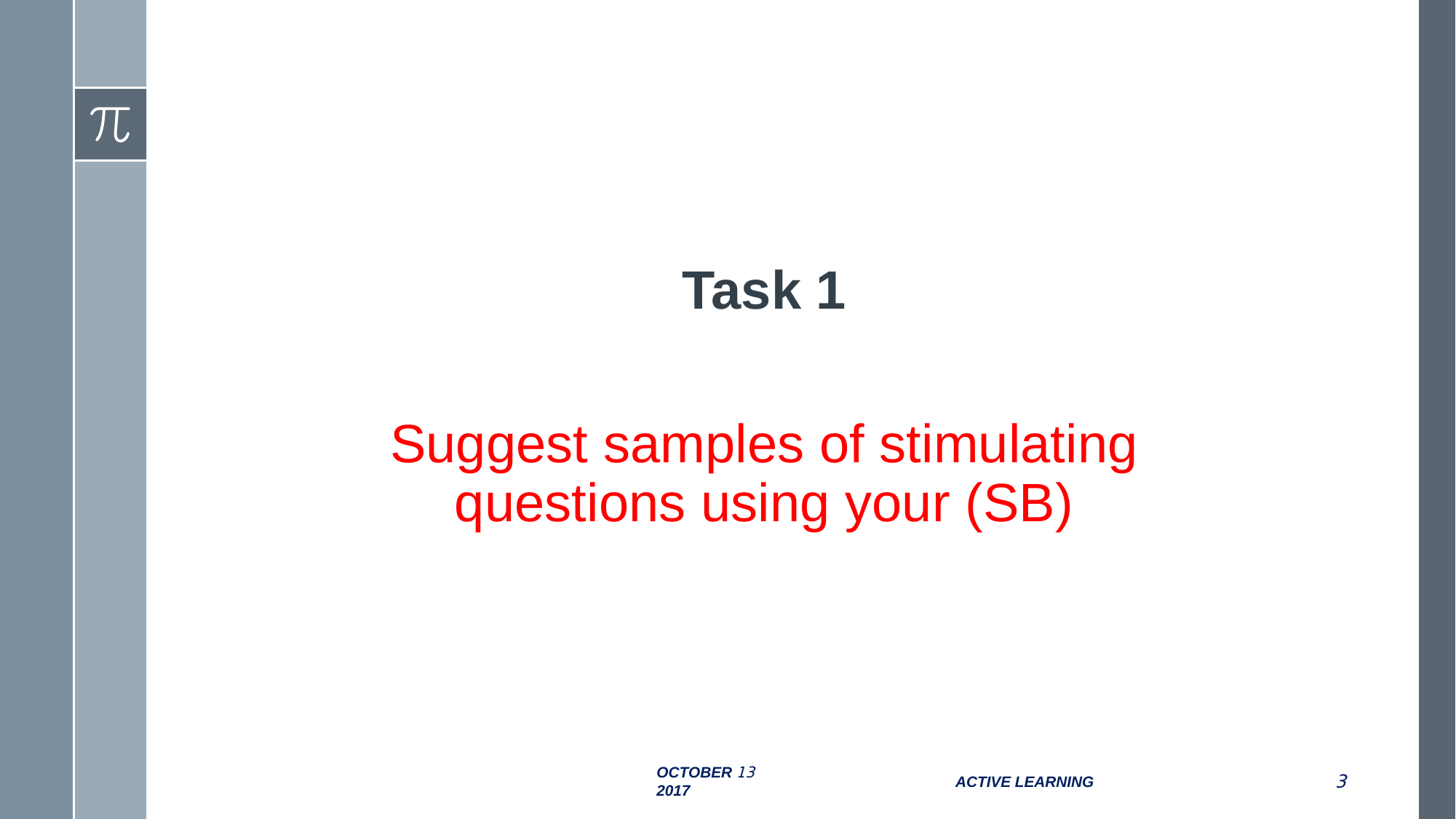

# Task 1 Suggest samples of stimulating questions using your (SB)
Active Learning
3
13 October 2017